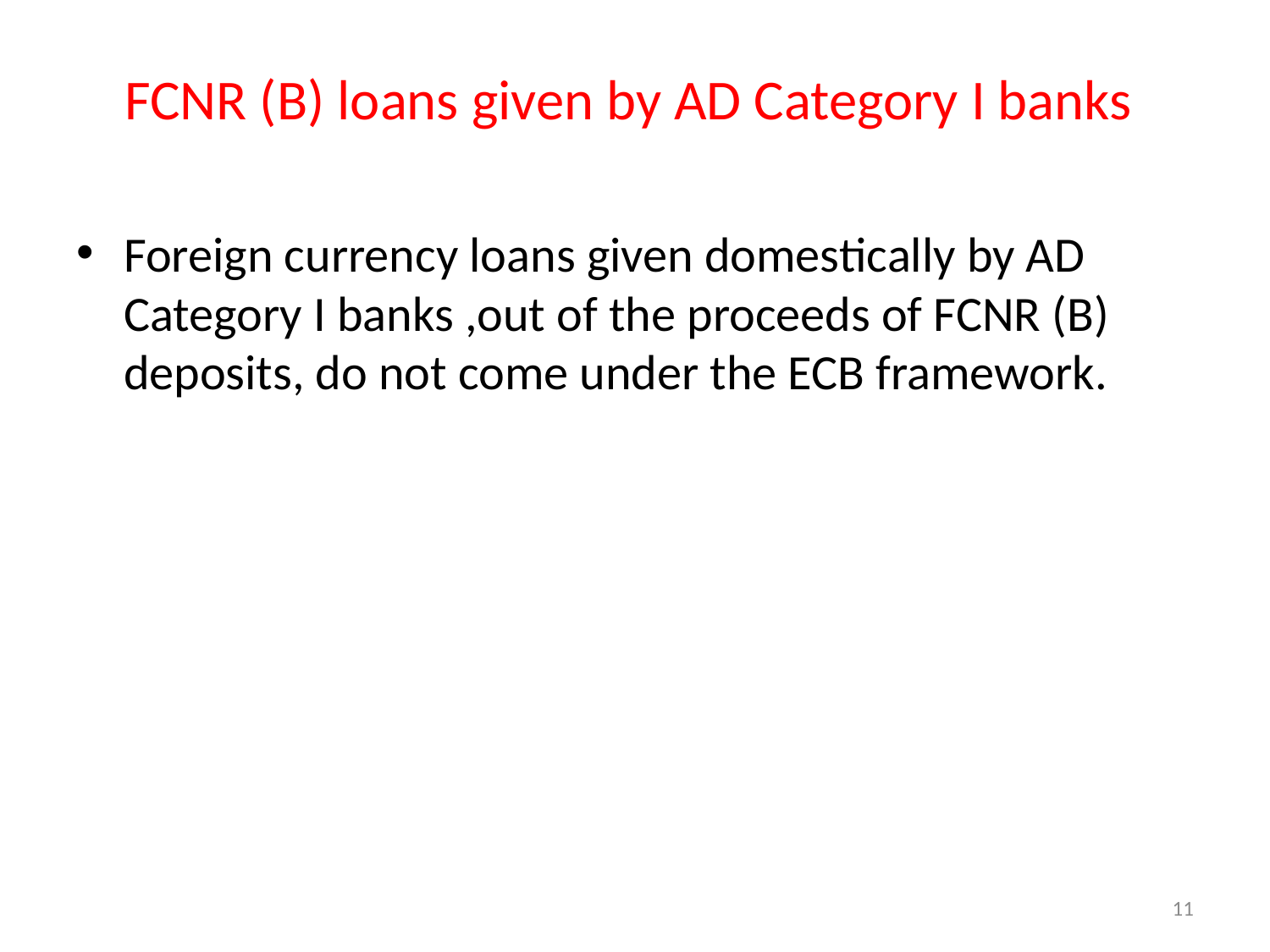

# FCNR (B) loans given by AD Category I banks
Foreign currency loans given domestically by AD Category I banks ,out of the proceeds of FCNR (B) deposits, do not come under the ECB framework.
11